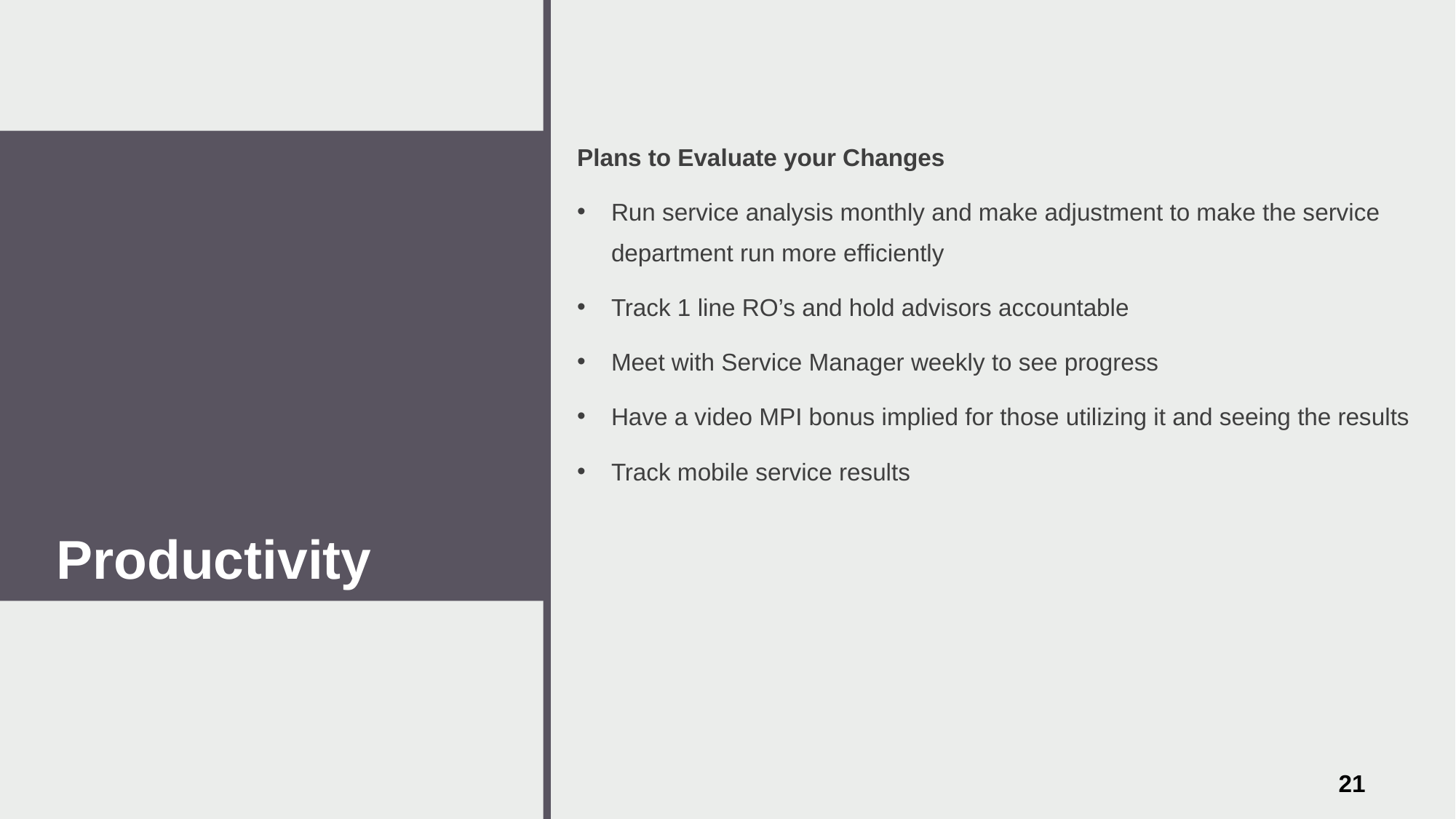

Plans to Evaluate your Changes
Run service analysis monthly and make adjustment to make the service department run more efficiently
Track 1 line RO’s and hold advisors accountable
Meet with Service Manager weekly to see progress
Have a video MPI bonus implied for those utilizing it and seeing the results
Track mobile service results

# Productivity
21